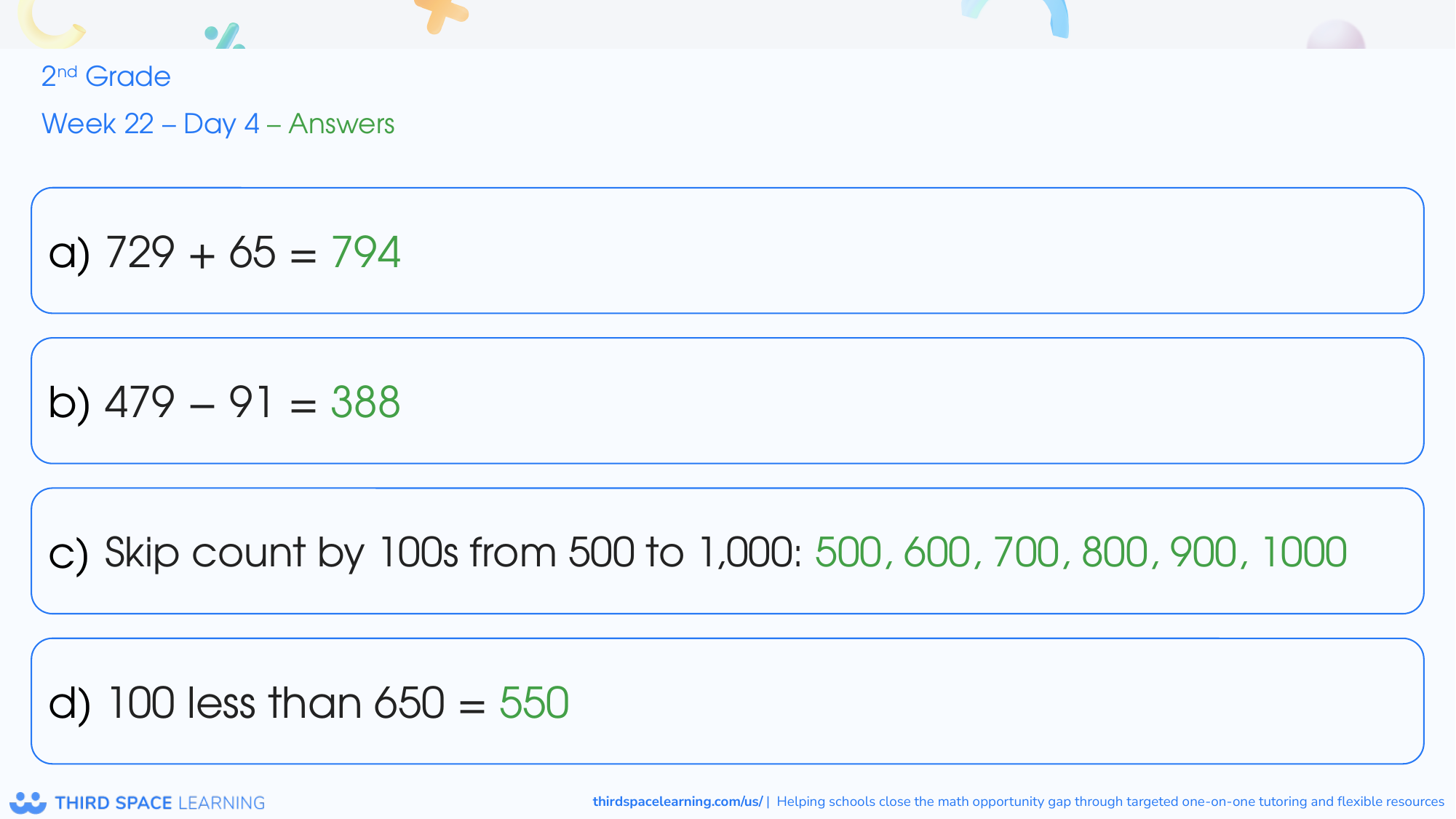

2nd Grade
Week 22 – Day 4 – Answers
729 + 65 = 794
479 − 91 = 388
Skip count by 100s from 500 to 1,000: 500, 600, 700, 800, 900, 1000
100 less than 650 = 550